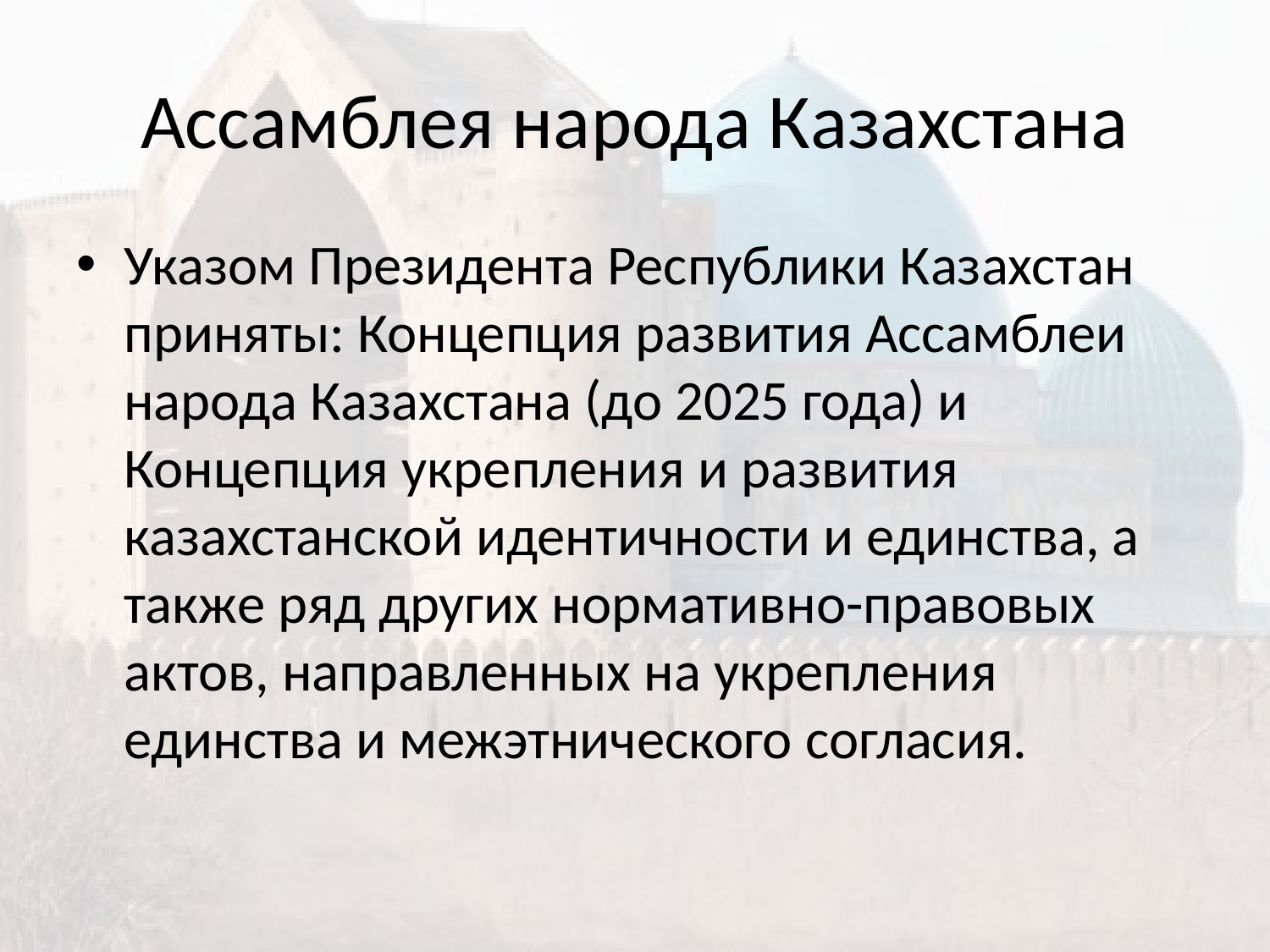

# Ассамблея народа Казахстана
Указом Президента Республики Казахстан приняты: Концепция развития Ассамблеи народа Казахстана (до 2025 года) и Концепция укрепления и развития казахстанской идентичности и единства, а также ряд других нормативно-правовых актов, направленных на укрепления единства и межэтнического согласия.